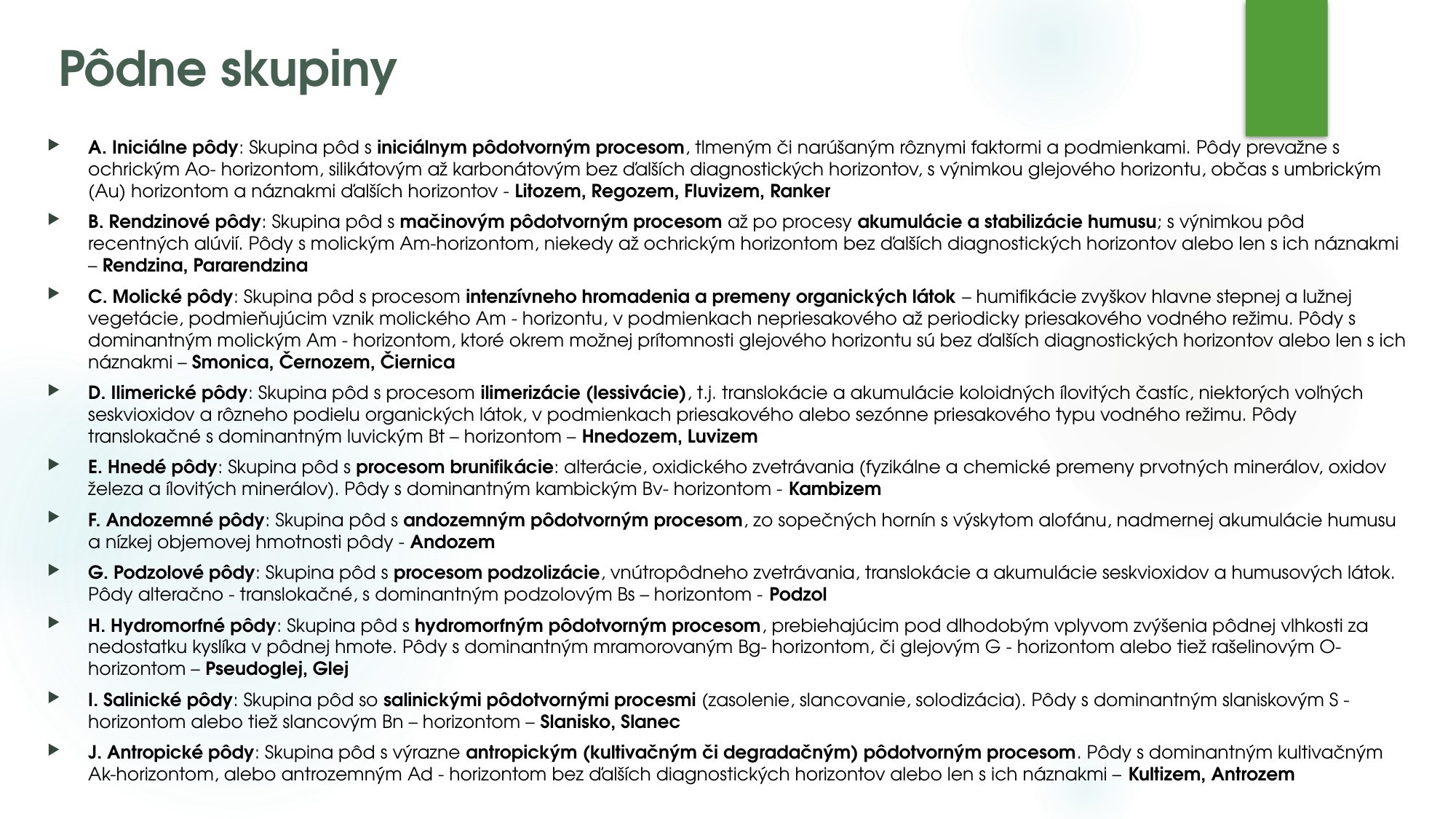

# Pôdne skupiny
A. Iniciálne pôdy: Skupina pôd s iniciálnym pôdotvorným procesom, tlmeným či narúšaným rôznymi faktormi a podmienkami. Pôdy prevažne s ochrickým Ao- horizontom, silikátovým až karbonátovým bez ďalších diagnostických horizontov, s výnimkou glejového horizontu, občas s umbrickým (Au) horizontom a náznakmi ďalších horizontov - Litozem, Regozem, Fluvizem, Ranker
B. Rendzinové pôdy: Skupina pôd s mačinovým pôdotvorným procesom až po procesy akumulácie a stabilizácie humusu; s výnimkou pôd recentných alúvií. Pôdy s molickým Am-horizontom, niekedy až ochrickým horizontom bez ďalších diagnostických horizontov alebo len s ich náznakmi – Rendzina, Pararendzina
C. Molické pôdy: Skupina pôd s procesom intenzívneho hromadenia a premeny organických látok – humifikácie zvyškov hlavne stepnej a lužnej vegetácie, podmieňujúcim vznik molického Am - horizontu, v podmienkach nepriesakového až periodicky priesakového vodného režimu. Pôdy s dominantným molickým Am - horizontom, ktoré okrem možnej prítomnosti glejového horizontu sú bez ďalších diagnostických horizontov alebo len s ich náznakmi – Smonica, Černozem, Čiernica
D. Ilimerické pôdy: Skupina pôd s procesom ilimerizácie (lessivácie), t.j. translokácie a akumulácie koloidných ílovitých častíc, niektorých voľných seskvioxidov a rôzneho podielu organických látok, v podmienkach priesakového alebo sezónne priesakového typu vodného režimu. Pôdy translokačné s dominantným luvickým Bt – horizontom – Hnedozem, Luvizem
E. Hnedé pôdy: Skupina pôd s procesom brunifikácie: alterácie, oxidického zvetrávania (fyzikálne a chemické premeny prvotných minerálov, oxidov železa a ílovitých minerálov). Pôdy s dominantným kambickým Bv- horizontom - Kambizem
F. Andozemné pôdy: Skupina pôd s andozemným pôdotvorným procesom, zo sopečných hornín s výskytom alofánu, nadmernej akumulácie humusu a nízkej objemovej hmotnosti pôdy - Andozem
G. Podzolové pôdy: Skupina pôd s procesom podzolizácie, vnútropôdneho zvetrávania, translokácie a akumulácie seskvioxidov a humusových látok. Pôdy alteračno - translokačné, s dominantným podzolovým Bs – horizontom - Podzol
H. Hydromorfné pôdy: Skupina pôd s hydromorfným pôdotvorným procesom, prebiehajúcim pod dlhodobým vplyvom zvýšenia pôdnej vlhkosti za nedostatku kyslíka v pôdnej hmote. Pôdy s dominantným mramorovaným Bg- horizontom, či glejovým G - horizontom alebo tiež rašelinovým O- horizontom – Pseudoglej, Glej
I. Salinické pôdy: Skupina pôd so salinickými pôdotvornými procesmi (zasolenie, slancovanie, solodizácia). Pôdy s dominantným slaniskovým S - horizontom alebo tiež slancovým Bn – horizontom – Slanisko, Slanec
J. Antropické pôdy: Skupina pôd s výrazne antropickým (kultivačným či degradačným) pôdotvorným procesom. Pôdy s dominantným kultivačným Ak-horizontom, alebo antrozemným Ad - horizontom bez ďalších diagnostických horizontov alebo len s ich náznakmi – Kultizem, Antrozem